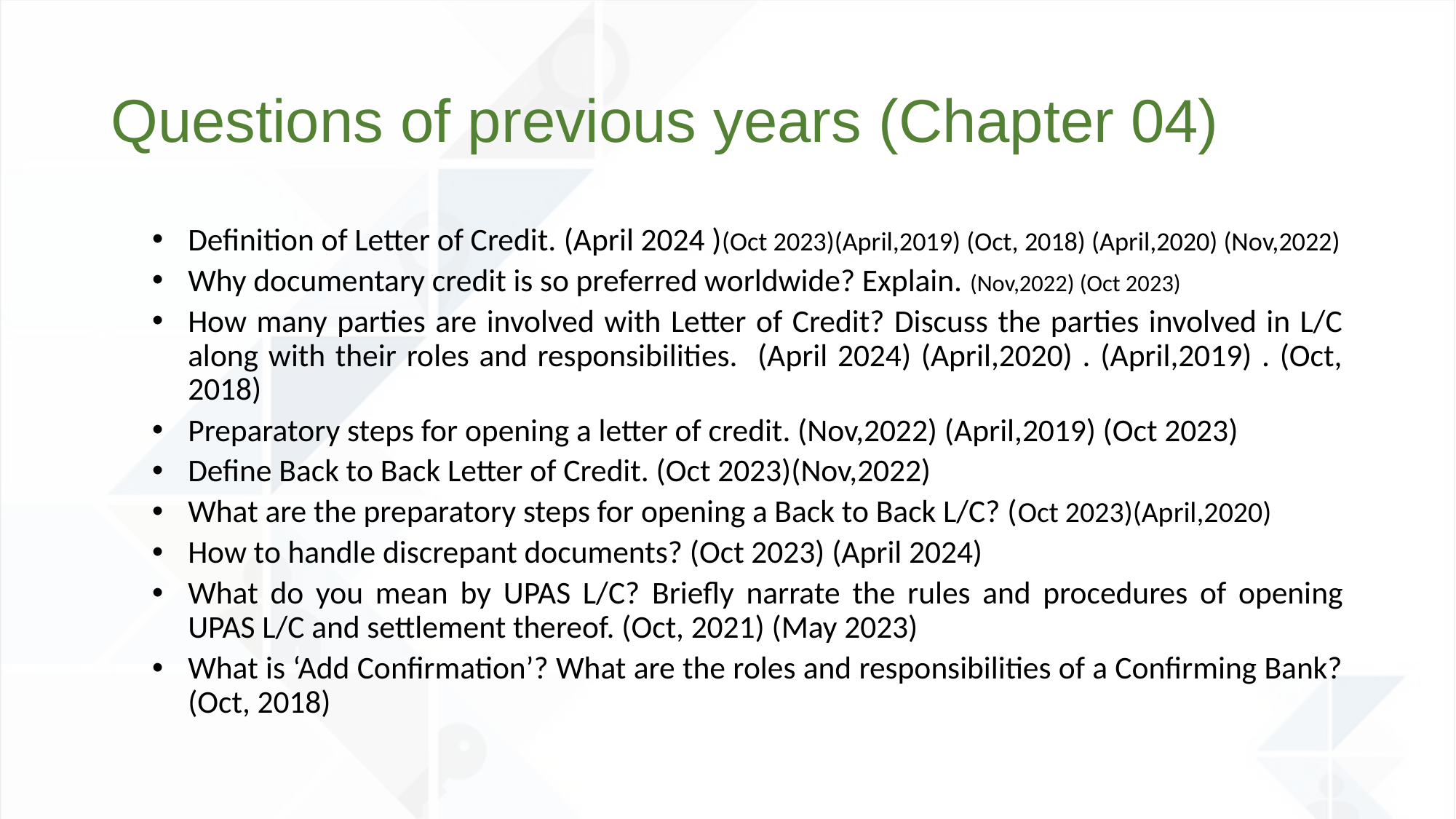

# Questions of previous years (Chapter 04)
Definition of Letter of Credit. (April 2024 )(Oct 2023)(April,2019) (Oct, 2018) (April,2020) (Nov,2022)
Why documentary credit is so preferred worldwide? Explain. (Nov,2022) (Oct 2023)
How many parties are involved with Letter of Credit? Discuss the parties involved in L/C along with their roles and responsibilities.  (April 2024) (April,2020) . (April,2019) . (Oct, 2018)
Preparatory steps for opening a letter of credit. (Nov,2022) (April,2019) (Oct 2023)
Define Back to Back Letter of Credit. (Oct 2023)(Nov,2022)
What are the preparatory steps for opening a Back to Back L/C? (Oct 2023)(April,2020)
How to handle discrepant documents? (Oct 2023) (April 2024)
What do you mean by UPAS L/C? Briefly narrate the rules and procedures of opening UPAS L/C and settlement thereof. (Oct, 2021) (May 2023)
What is ‘Add Confirmation’? What are the roles and responsibilities of a Confirming Bank? (Oct, 2018)